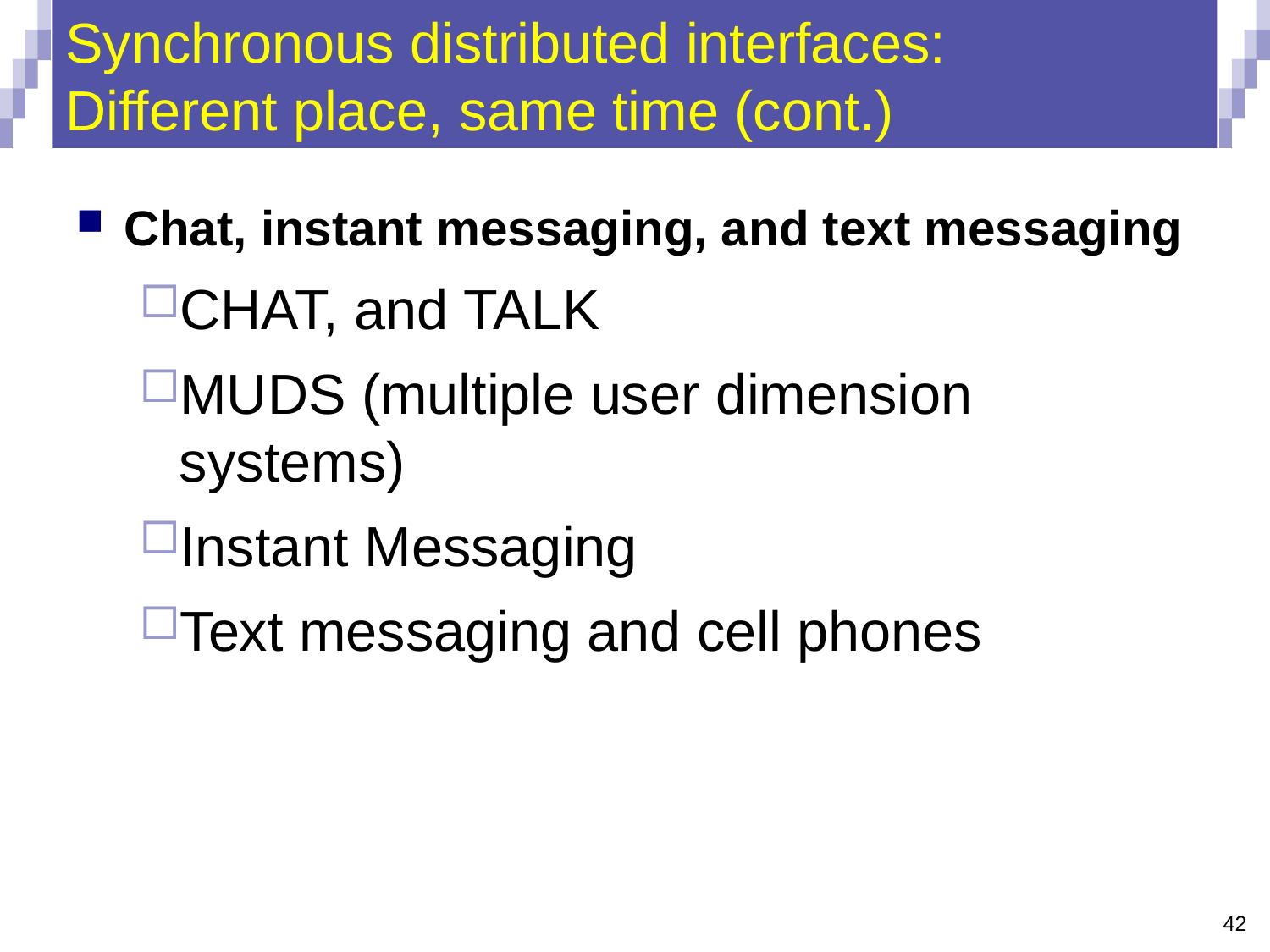

Synchronous distributed interfaces:
Different place, same time (cont.)
Chat, instant messaging, and text messaging
CHAT, and TALK
MUDS (multiple user dimension systems)
Instant Messaging
Text messaging and cell phones
SWE 312 - 01 (091)
Collaboration
42
42